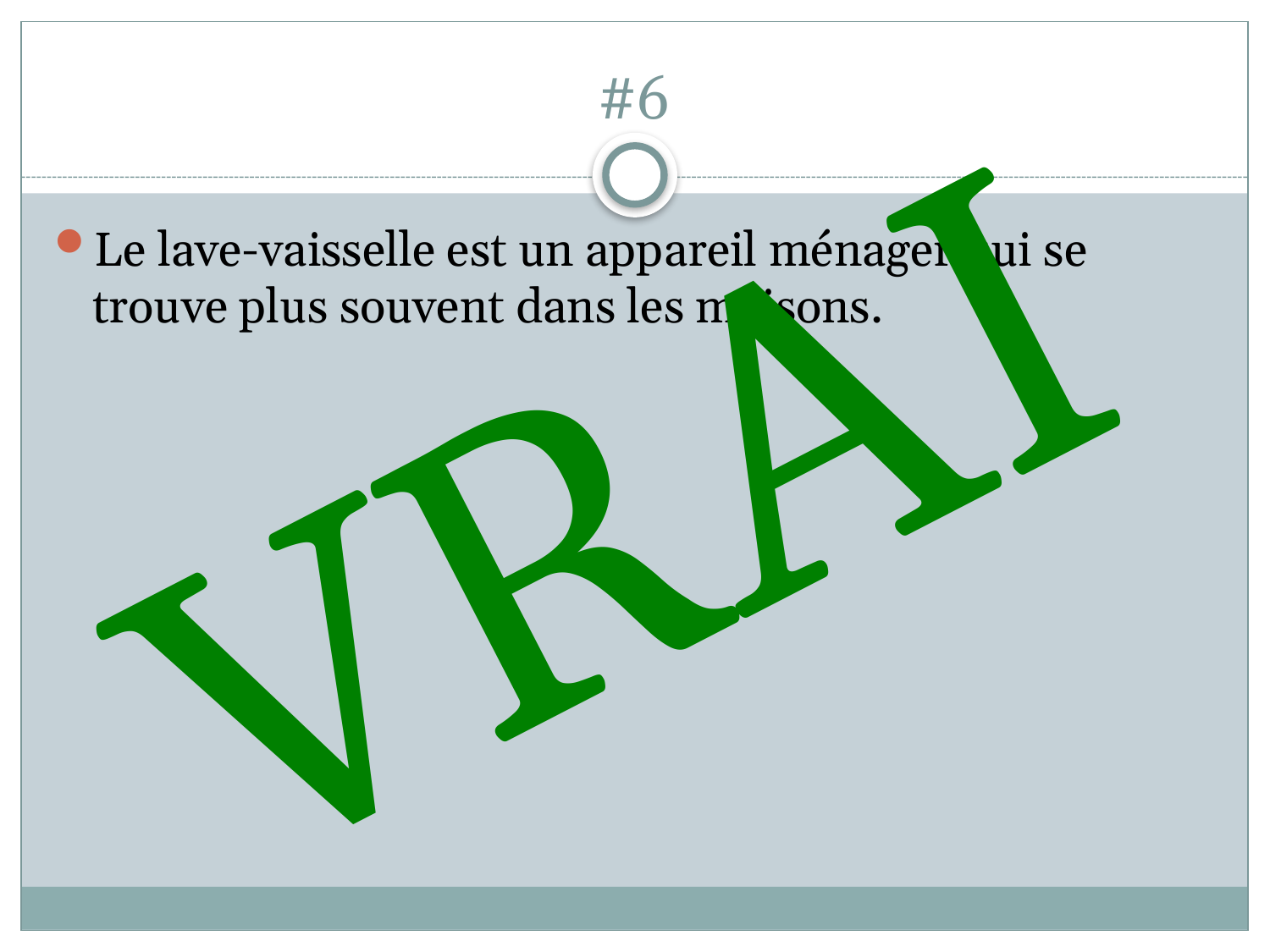

# #6
Le lave-vaisselle est un appareil ménager qui se trouve plus souvent dans les maisons.
VRAI